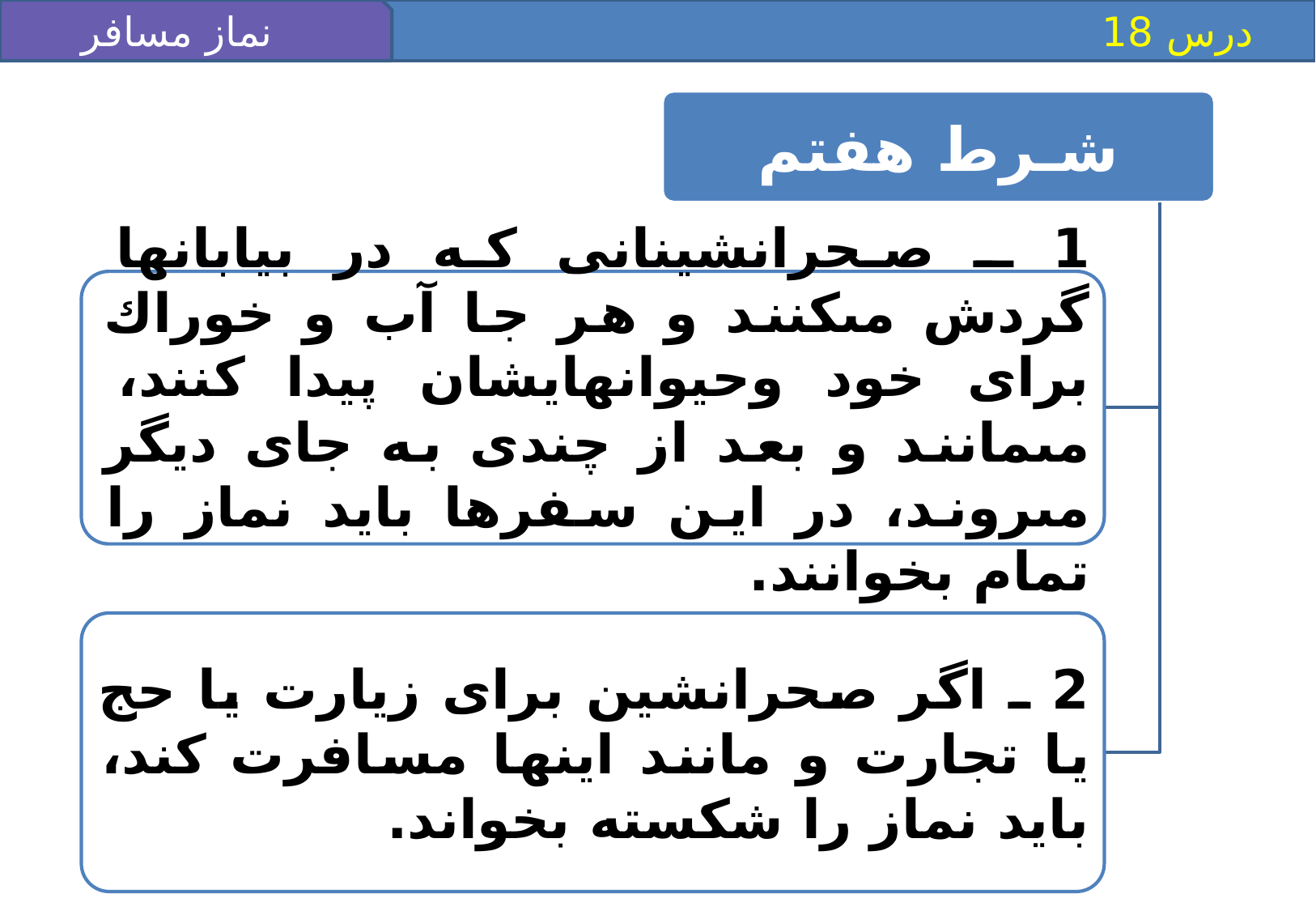

نماز مسافر (1)
 درس 18
شـرط هفتم

1 ـ صحرانشينانى كه در بيابان‏ها گردش مى‏كنند و هر جا آب و خوراك براى خود وحيوان‏هايشان پيدا كنند، مى‏مانند و بعد از چندى به جاى ديگر مى‏روند، در اين سفرها بايد نماز را تمام بخوانند.
2 ـ اگر صحرانشين براى زيارت يا حج يا تجارت و مانند اينها مسافرت كند، بايد نماز را شكسته بخواند.